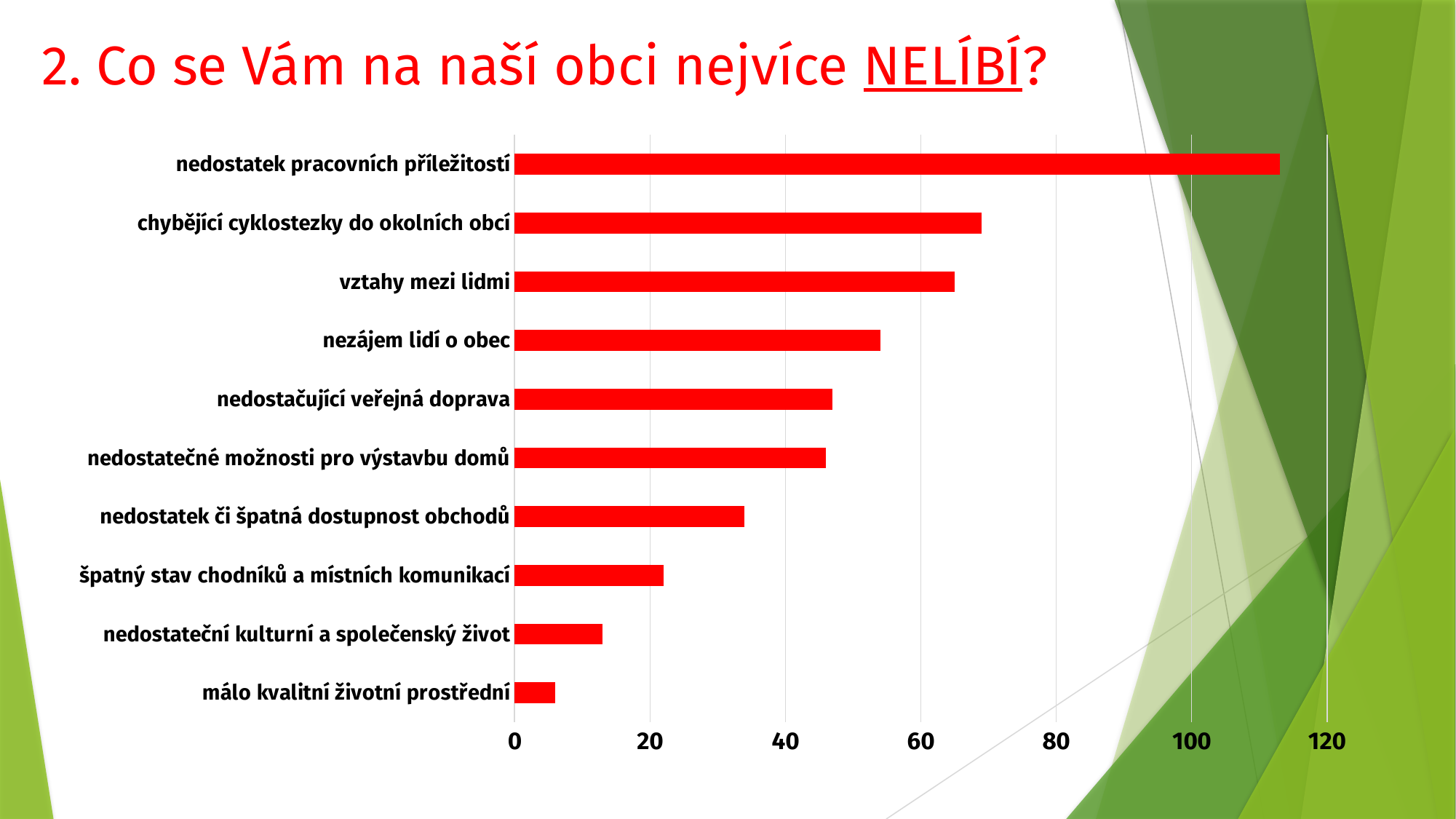

# 2. Co se Vám na naší obci nejvíce NELÍBÍ?

### Chart

| Category | Řada 1 |
|---|---|
| málo kvalitní životní prostřední | 6.0 |
| nedostateční kulturní a společenský život | 13.0 |
| špatný stav chodníků a místních komunikací | 22.0 |
| nedostatek či špatná dostupnost obchodů | 34.0 |
| nedostatečné možnosti pro výstavbu domů | 46.0 |
| nedostačující veřejná doprava | 47.0 |
| nezájem lidí o obec | 54.0 |
| vztahy mezi lidmi | 65.0 |
| chybějící cyklostezky do okolních obcí | 69.0 |
| nedostatek pracovních příležitostí | 113.0 |